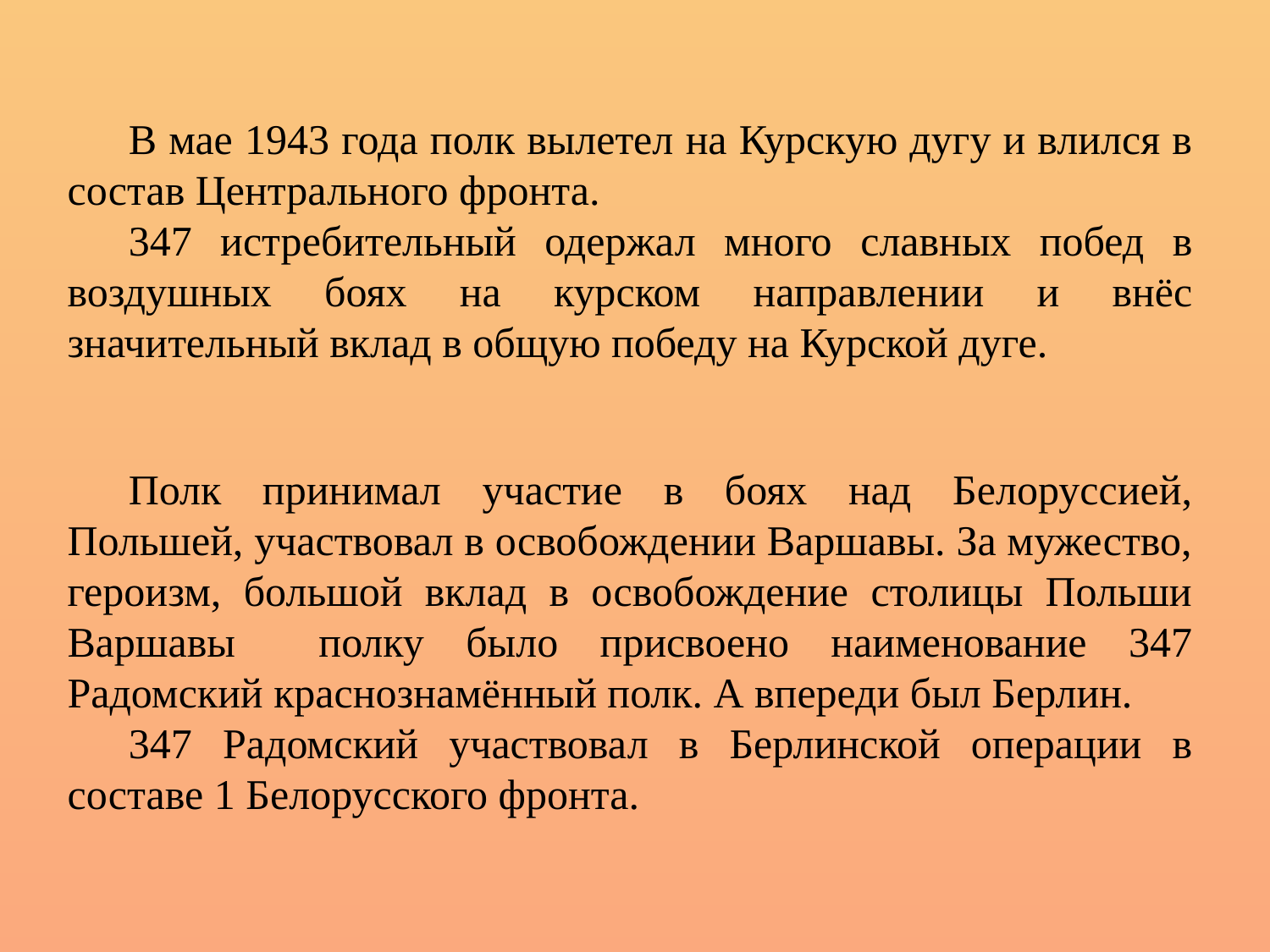

В мае 1943 года полк вылетел на Курскую дугу и влился в состав Центрального фронта.
347 истребительный одержал много славных побед в воздушных боях на курском направлении и внёс значительный вклад в общую победу на Курской дуге.

Полк принимал участие в боях над Белоруссией, Польшей, участвовал в освобождении Варшавы. За мужество, героизм, большой вклад в освобождение столицы Польши Варшавы  полку было присвоено наименование 347 Радомский краснознамённый полк. А впереди был Берлин.
347 Радомский участвовал в Берлинской операции в составе 1 Белорусского фронта.